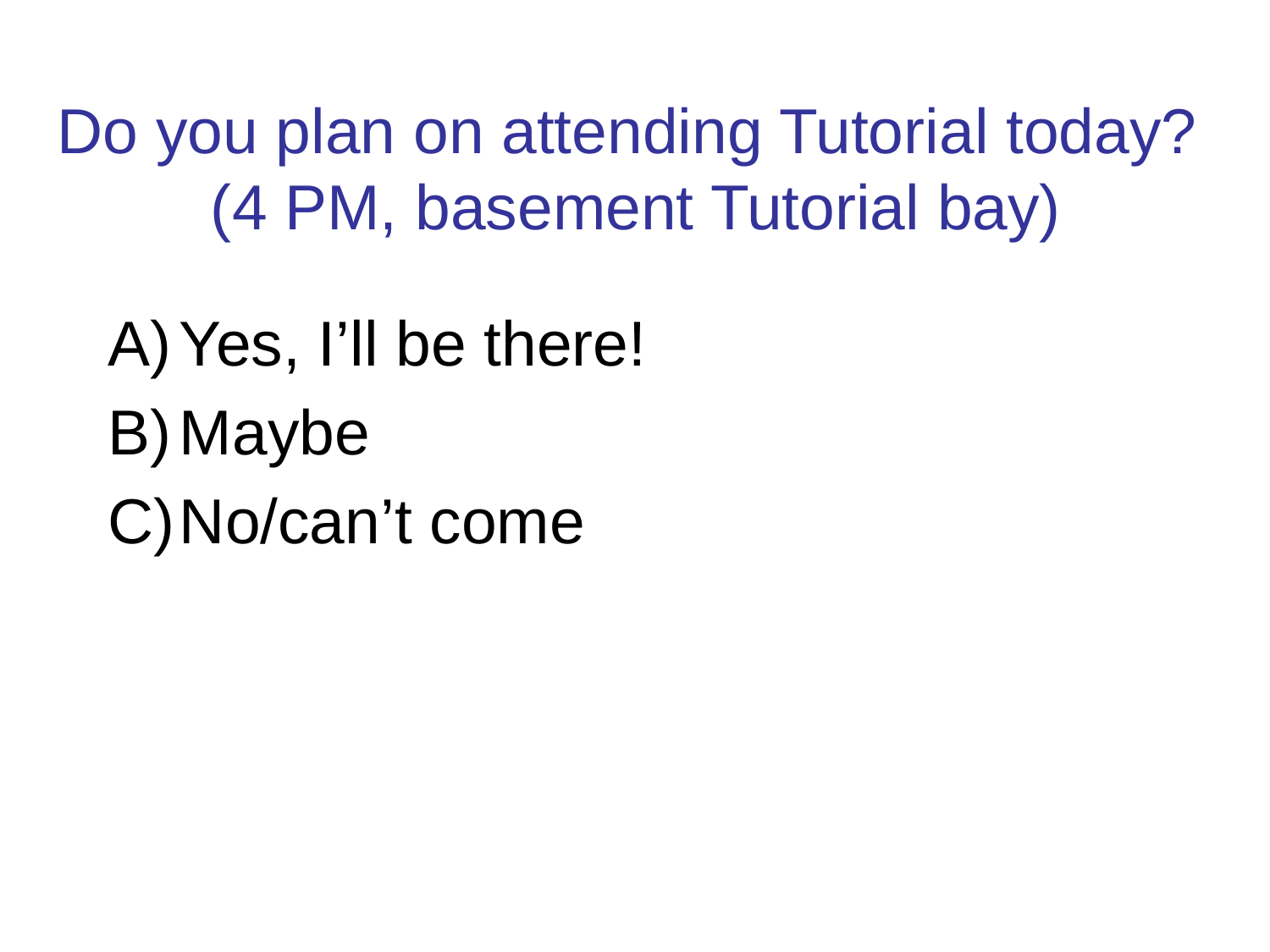

# Do you plan on attending Tutorial today? (4 PM, basement Tutorial bay)
Yes, I’ll be there!
Maybe
No/can’t come